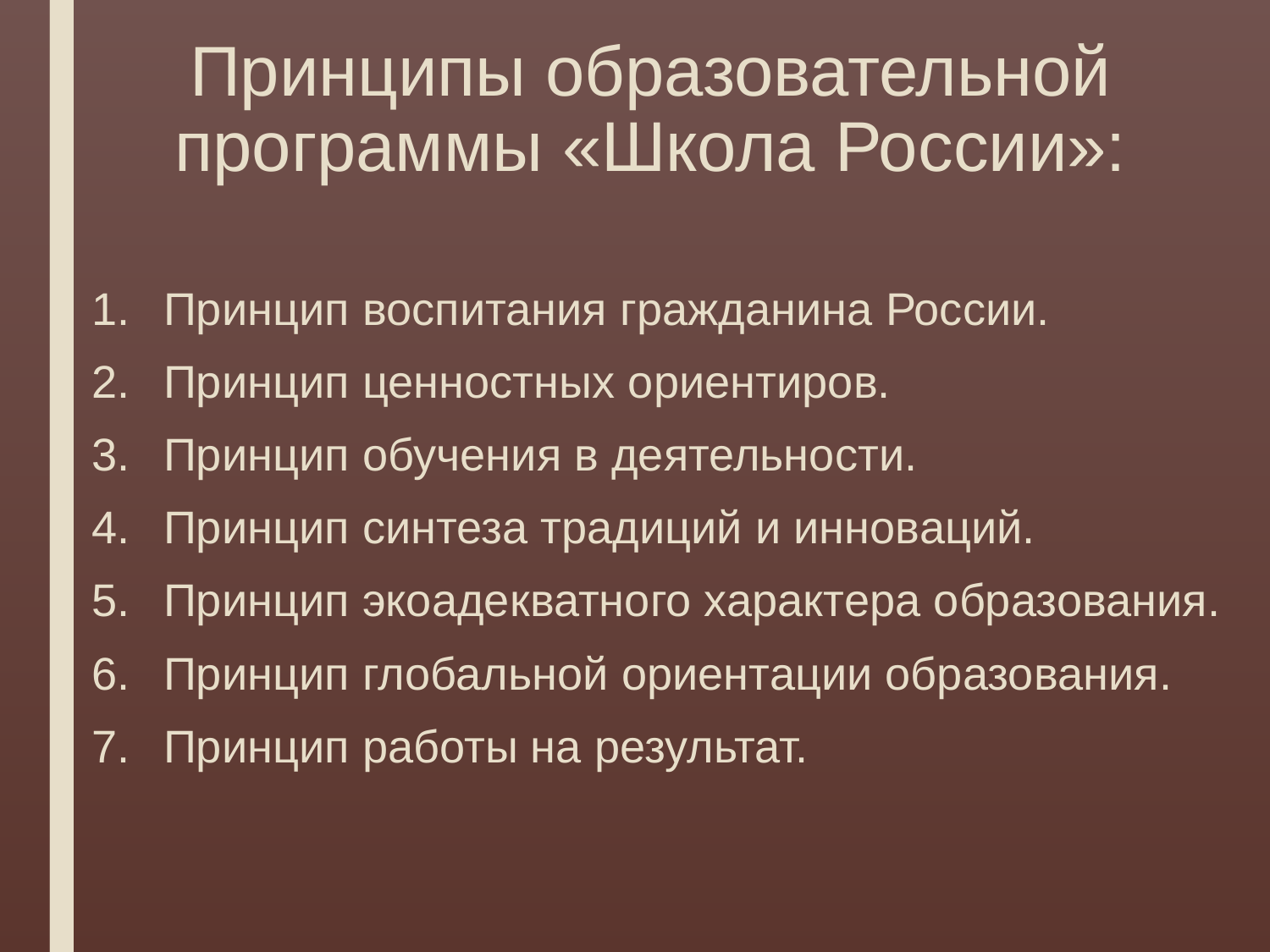

# Принципы образовательной программы «Школа России»:
Принцип воспитания гражданина России.
Принцип ценностных ориентиров.
Принцип обучения в деятельности.
Принцип синтеза традиций и инноваций.
Принцип экоадекватного характера образования.
Принцип глобальной ориентации образования.
Принцип работы на результат.